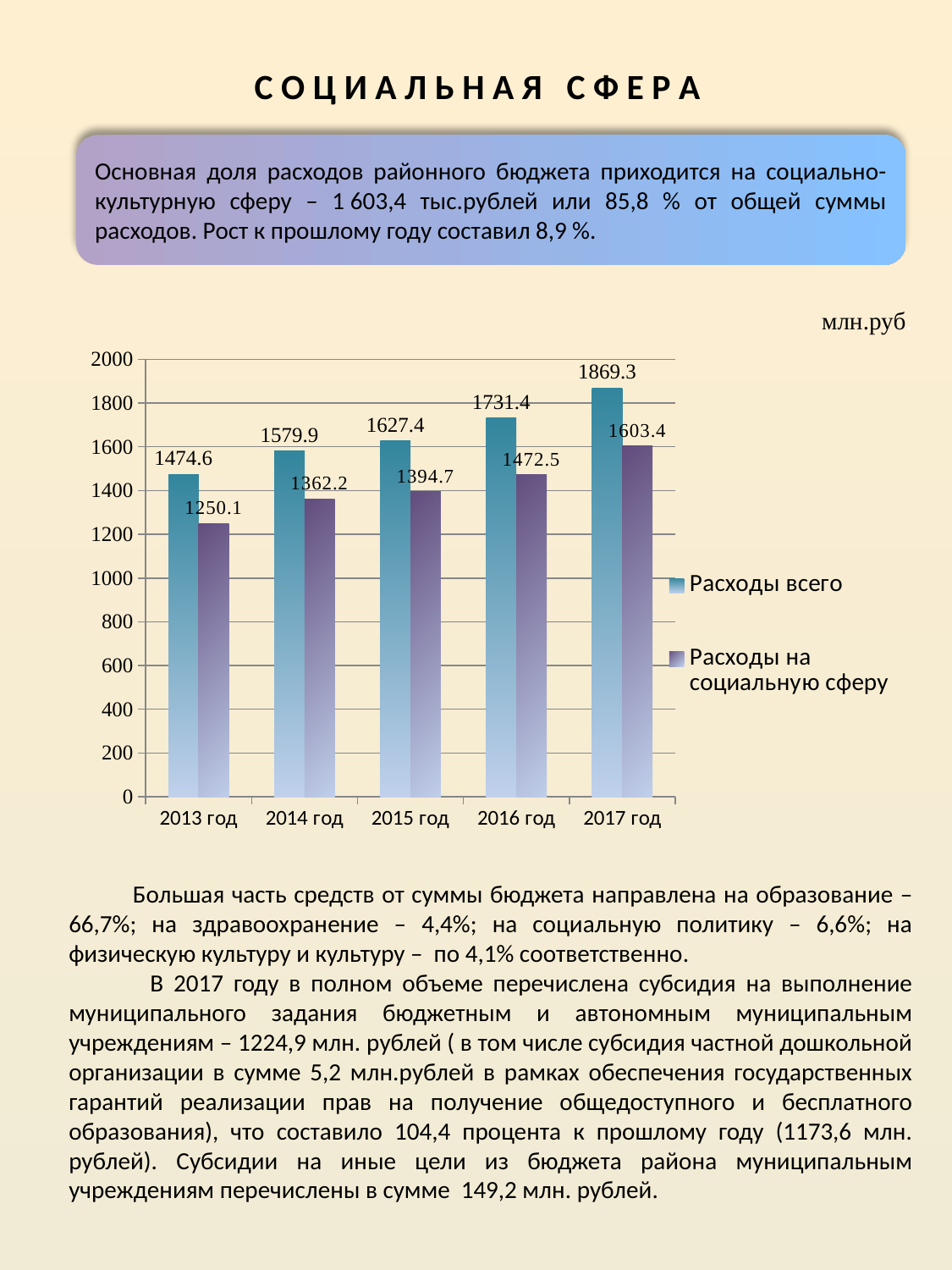

С О Ц И А Л Ь Н А Я   С Ф Е Р А
Основная доля расходов районного бюджета приходится на социально-культурную сферу – 1 603,4 тыс.рублей или 85,8 % от общей суммы расходов. Рост к прошлому году составил 8,9 %.
млн.руб.

### Chart

| Category | Расходы всего | Расходы на социальную сферу |
|---|---|---|
| 2013 год | 1474.6 | 1250.1 |
| 2014 год | 1579.9 | 1362.2 |
| 2015 год | 1627.4 | 1394.7 |
| 2016 год | 1731.4 | 1472.5 |
| 2017 год | 1869.3 | 1603.4 |
        Большая часть средств от суммы бюджета направлена на образование – 66,7%; на здравоохранение – 4,4%; на социальную политику – 6,6%; на физическую культуру и культуру –  по 4,1% соответственно.
        В 2017 году в полном объеме перечислена субсидия на выполнение муниципального задания бюджетным и автономным муниципальным учреждениям – 1224,9 млн. рублей ( в том числе субсидия частной дошкольной организации в сумме 5,2 млн.рублей в рамках обеспечения государственных гарантий реализации прав на получение общедоступного и бесплатного образования), что составило 104,4 процента к прошлому году (1173,6 млн. рублей). Субсидии на иные цели из бюджета района муниципальным учреждениям перечислены в сумме  149,2 млн. рублей.